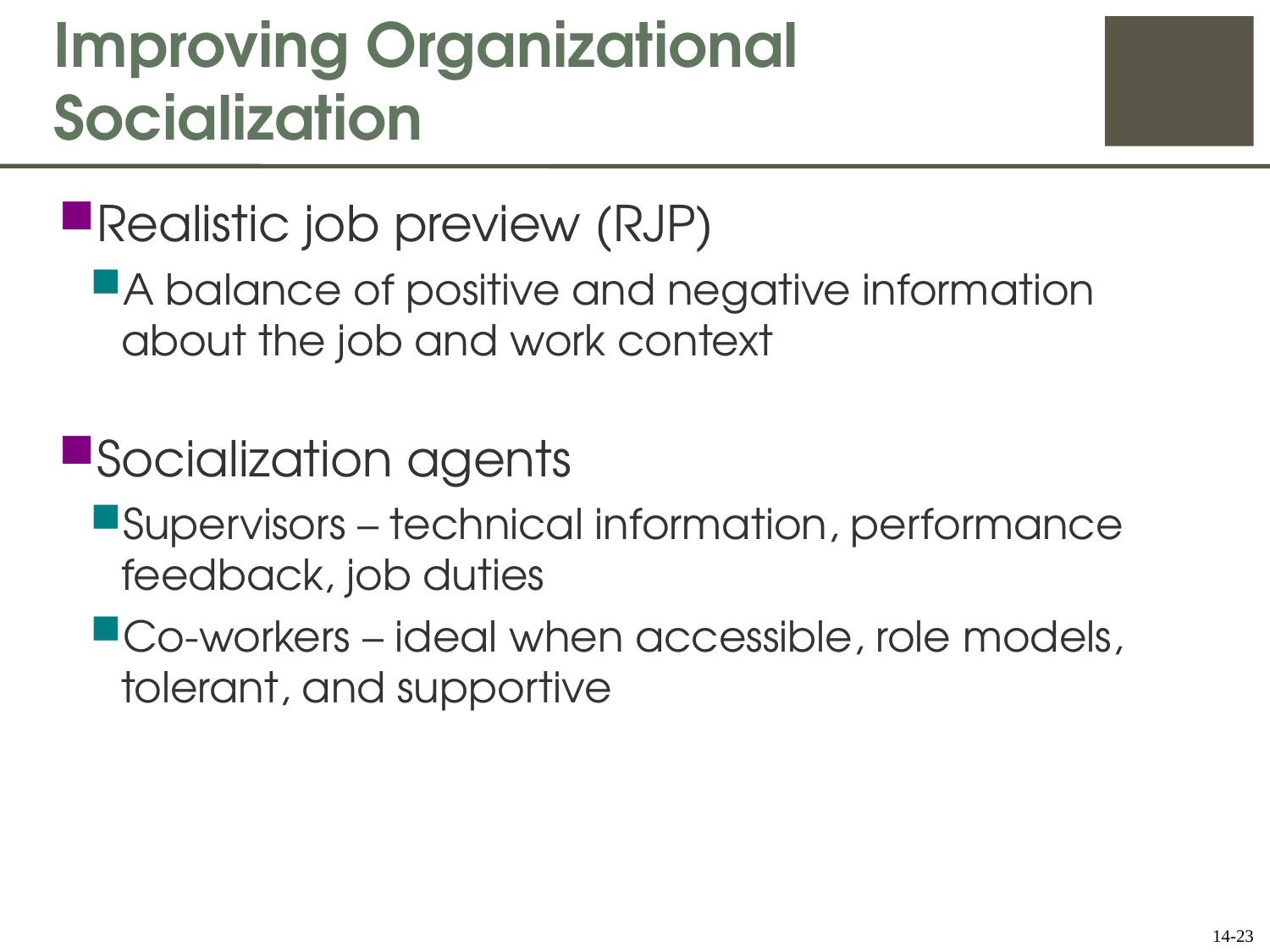

# Improving Organizational Socialization
Realistic job preview (RJP)
A balance of positive and negative information about the job and work context
Socialization agents
Supervisors – technical information, performance feedback, job duties
Co-workers – ideal when accessible, role models, tolerant, and supportive